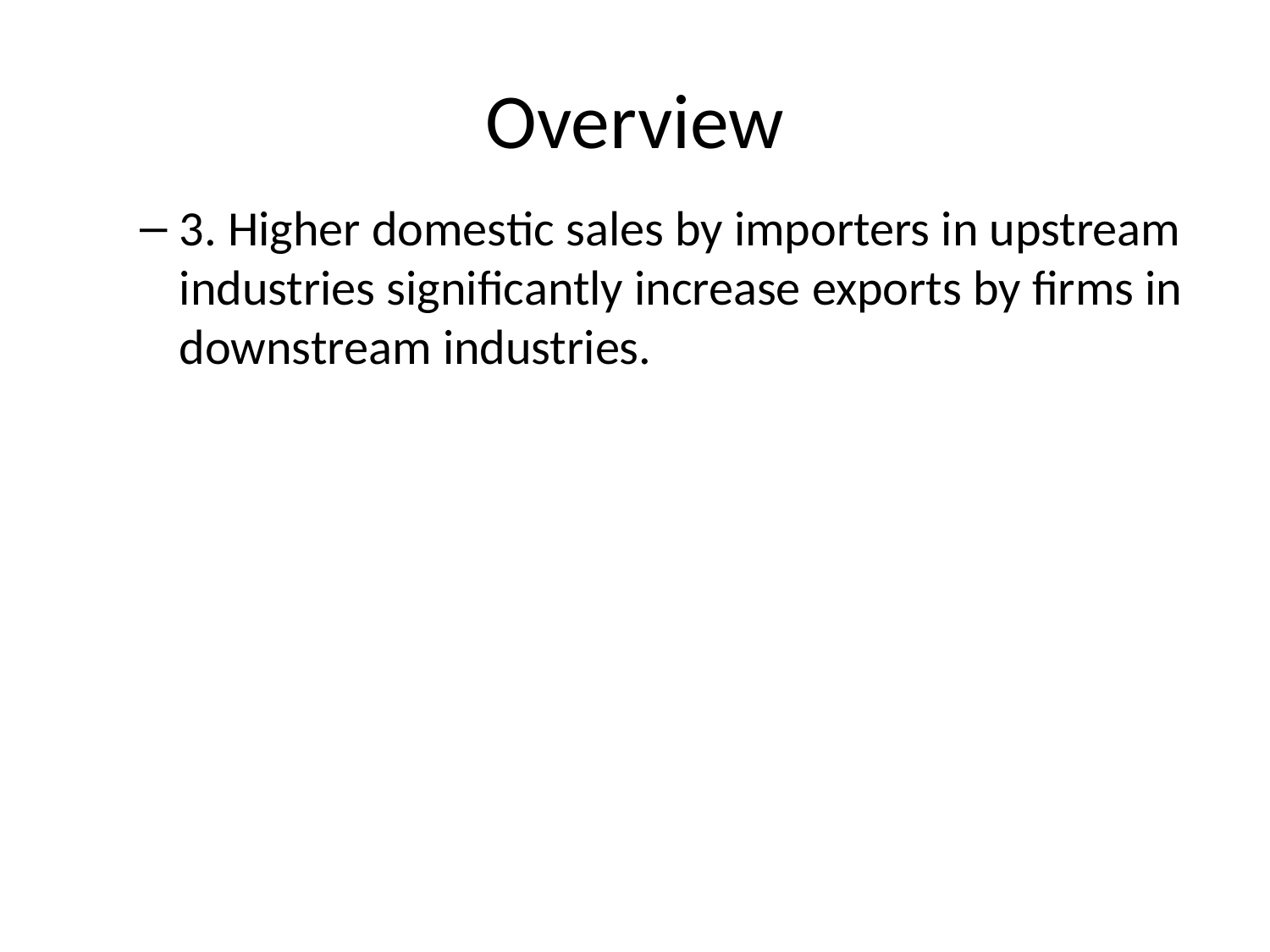

# Overview
3. Higher domestic sales by importers in upstream industries significantly increase exports by firms in downstream industries.